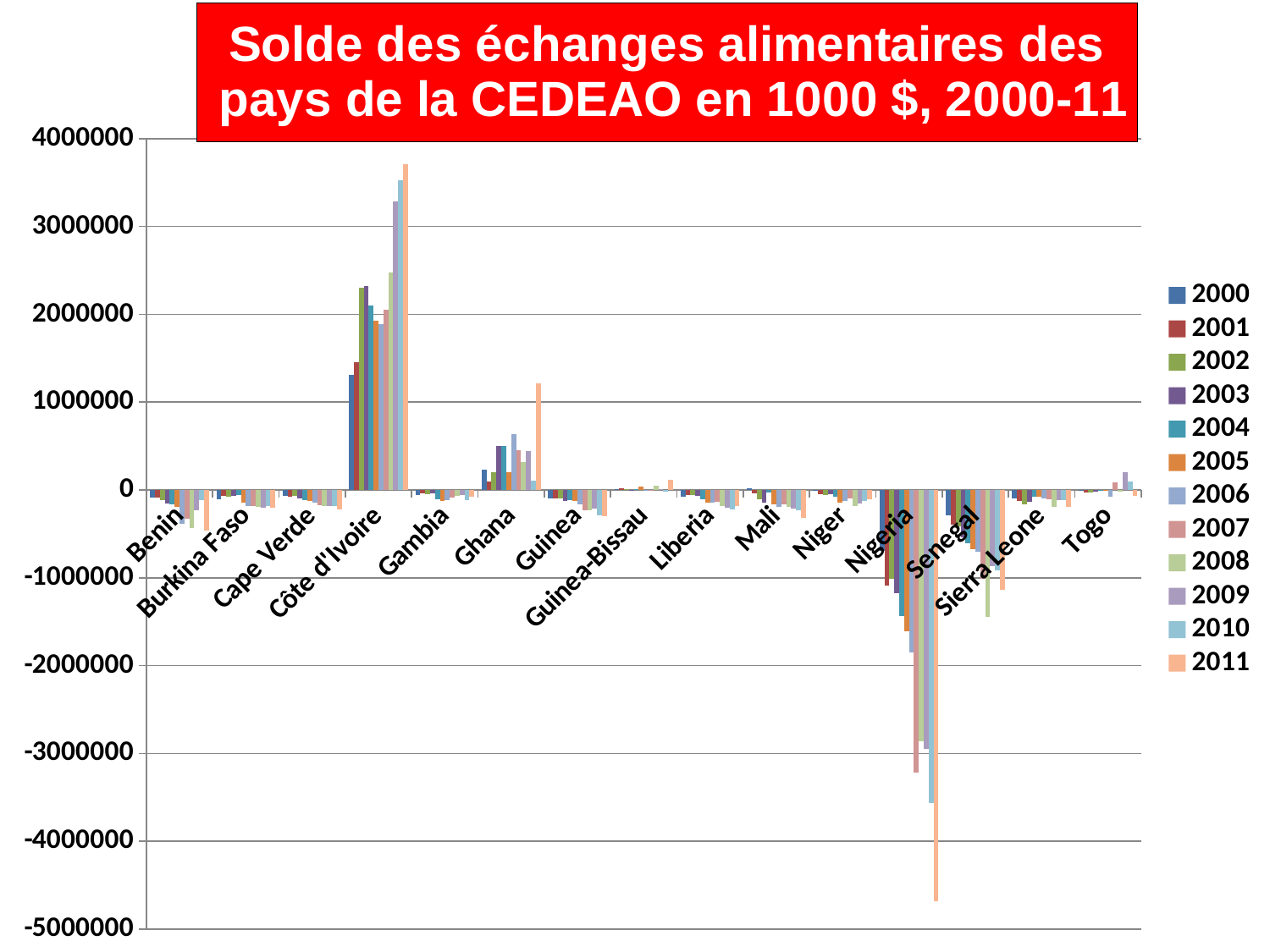

### Chart: Solde des échanges alimentaires des
 pays de la CEDEAO en 1000 $, 2000-11

| Category | 2000 | 2001 | 2002 | 2003 | 2004 | 2005 | 2006 | 2007 | 2008 | 2009 | 2010 | 2011 |
|---|---|---|---|---|---|---|---|---|---|---|---|---|
| Benin | -85230.0 | -89897.0 | -118869.0 | -151186.0 | -163124.0 | -197341.0 | -389081.0 | -331298.0 | -433933.0 | -230365.0 | -118282.0 | -459381.0 |
| Burkina Faso | -108161.0 | -63944.0 | -76163.0 | -64335.0 | -55475.0 | -145949.0 | -183459.0 | -186212.0 | -194559.0 | -200586.0 | -185594.0 | -204552.0 |
| Cape Verde | -65794.0 | -75342.0 | -65802.0 | -100744.0 | -113668.0 | -124797.0 | -139901.0 | -177235.0 | -184915.0 | -185245.0 | -187746.0 | -218142.0 |
| Côte d'Ivoire | 1305589.0 | 1453016.0 | 2302354.0 | 2316666.0 | 2097804.0 | 1923726.0 | 1884199.0 | 2053823.0 | 2478622.0 | 3280018.0 | 3522482.0 | 3712115.0 |
| Gambia | -56057.0 | -37822.0 | -47725.0 | -36914.0 | -107774.0 | -121121.0 | -120718.0 | -84583.0 | -67788.0 | -61242.0 | -114779.0 | -73078.0 |
| Ghana | 231238.0 | 100186.0 | 199993.0 | 504219.0 | 496120.0 | 206168.0 | 631306.0 | 456585.0 | 321895.0 | 438629.0 | 101537.0 | 1217175.0 |
| Guinea | -93072.0 | -93486.0 | -94437.0 | -127247.0 | -118814.0 | -129008.0 | -167461.0 | -228074.0 | -233740.0 | -211232.0 | -290441.0 | -299022.0 |
| Guinea-Bissau | 10646.0 | 14916.0 | 5925.0 | 1513.0 | 6313.0 | 35658.0 | 316.0 | 3750.0 | 46443.0 | 6205.0 | -21747.0 | 118809.0 |
| Liberia | -77268.0 | -56778.0 | -62880.0 | -72697.0 | -108386.0 | -144563.0 | -145909.0 | -135998.0 | -180905.0 | -199365.0 | -220416.0 | -181459.0 |
| Mali | 17550.0 | -34573.0 | -108402.0 | -149270.0 | -32181.0 | -166758.0 | -188534.0 | -160612.0 | -189972.0 | -212385.0 | -236092.0 | -319067.0 |
| Niger | -4908.0 | -50811.0 | -53590.0 | -52301.0 | -80899.0 | -148734.0 | -121795.0 | -100051.0 | -182225.0 | -152396.0 | -126942.0 | -108837.0 |
| Nigeria | -690805.0 | -1086251.0 | -1008913.0 | -1178804.0 | -1432326.0 | -1610660.0 | -1849052.0 | -3214246.0 | -2857846.0 | -2953211.0 | -3566107.0 | -4682776.0 |
| Senegal | -287217.0 | -396873.0 | -413412.0 | -542971.0 | -607920.0 | -673032.0 | -706708.0 | -1015149.0 | -1442535.0 | -866413.0 | -911688.0 | -1134516.0 |
| Sierra Leone | -99245.0 | -124121.0 | -159257.0 | -133831.0 | -80845.0 | -76764.0 | -97329.0 | -110053.0 | -190824.0 | -118130.0 | -120016.0 | -192975.0 |
| Togo | -8202.0 | -27931.0 | -32179.0 | -22558.0 | -7758.0 | -4080.0 | -81618.0 | 89181.0 | -17658.0 | 201165.0 | 96079.0 | -65054.0 |